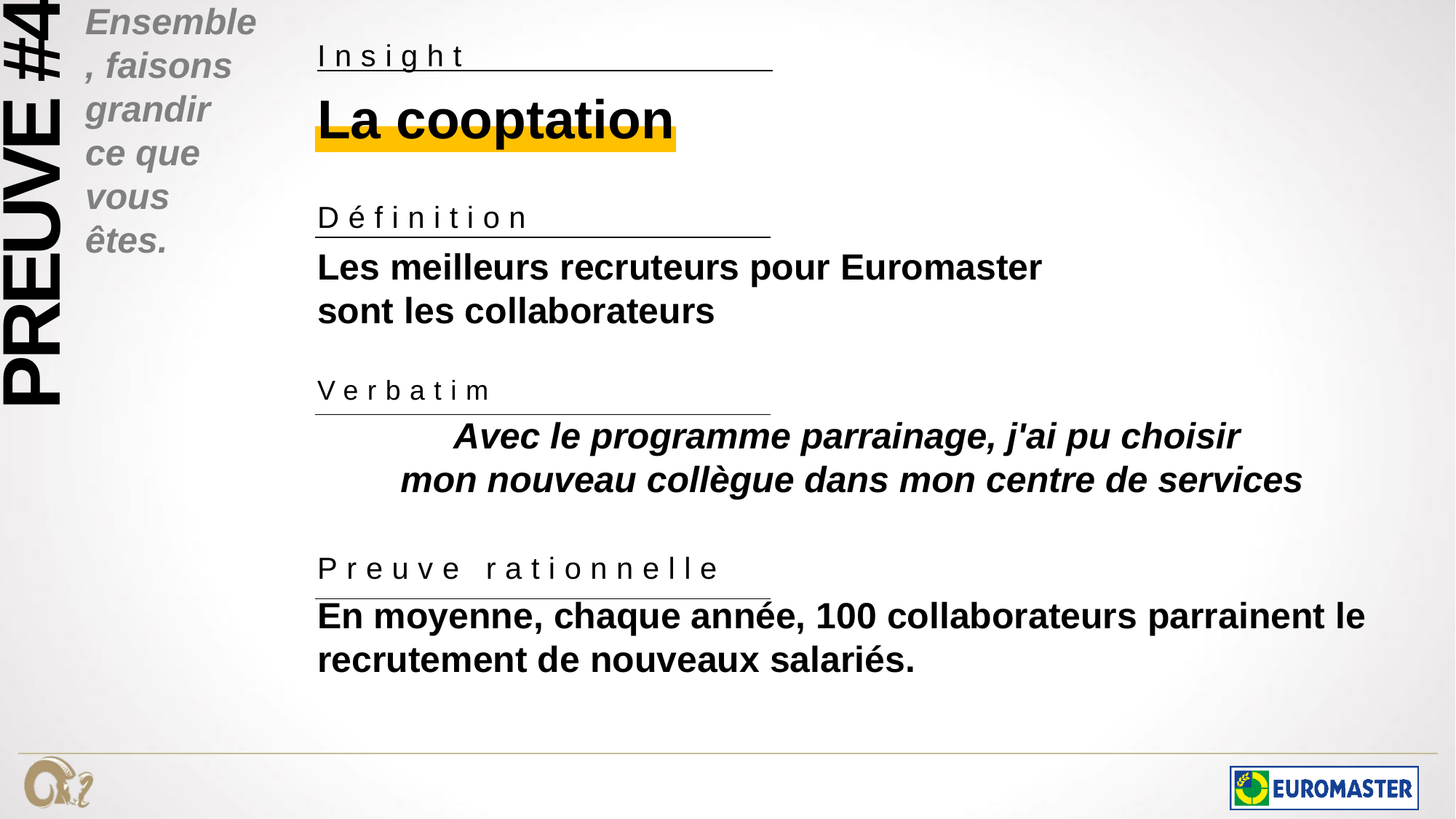

Ensemble, faisons grandir
ce que vous êtes.
Insight
La cooptation

Définition
Les meilleurs recruteurs pour Euromaster
sont les collaborateurs
Verbatim
Avec le programme parrainage, j'ai pu choisir
mon nouveau collègue dans mon centre de services

Preuve rationnelle
En moyenne, chaque année, 100 collaborateurs parrainent le recrutement de nouveaux salariés.

PREUVE #4